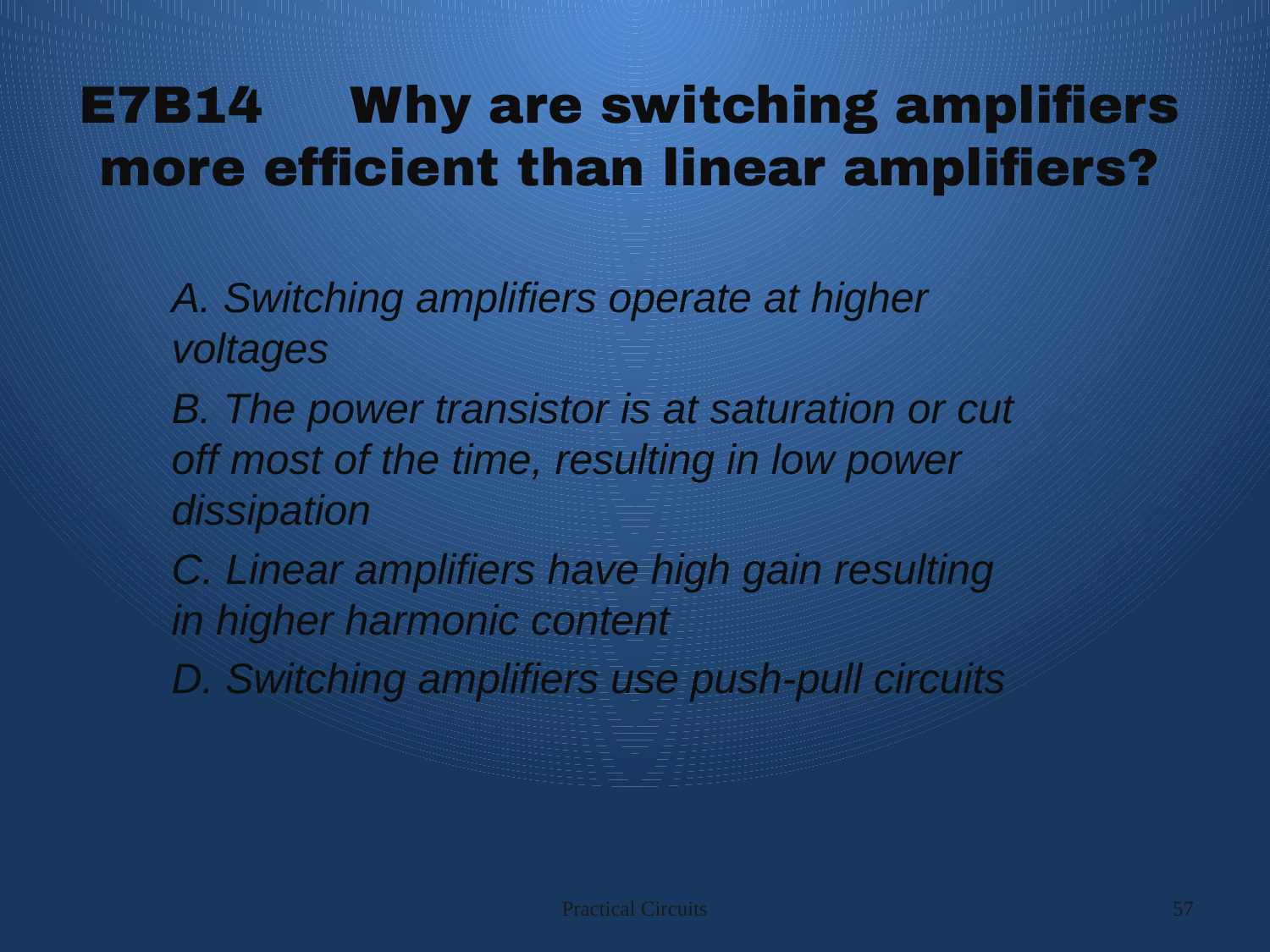

# E7B14     Why are switching amplifiers more efficient than linear amplifiers?
A. Switching amplifiers operate at higher voltages
B. The power transistor is at saturation or cut off most of the time, resulting in low power dissipation
C. Linear amplifiers have high gain resulting in higher harmonic content
D. Switching amplifiers use push-pull circuits
Practical Circuits
57